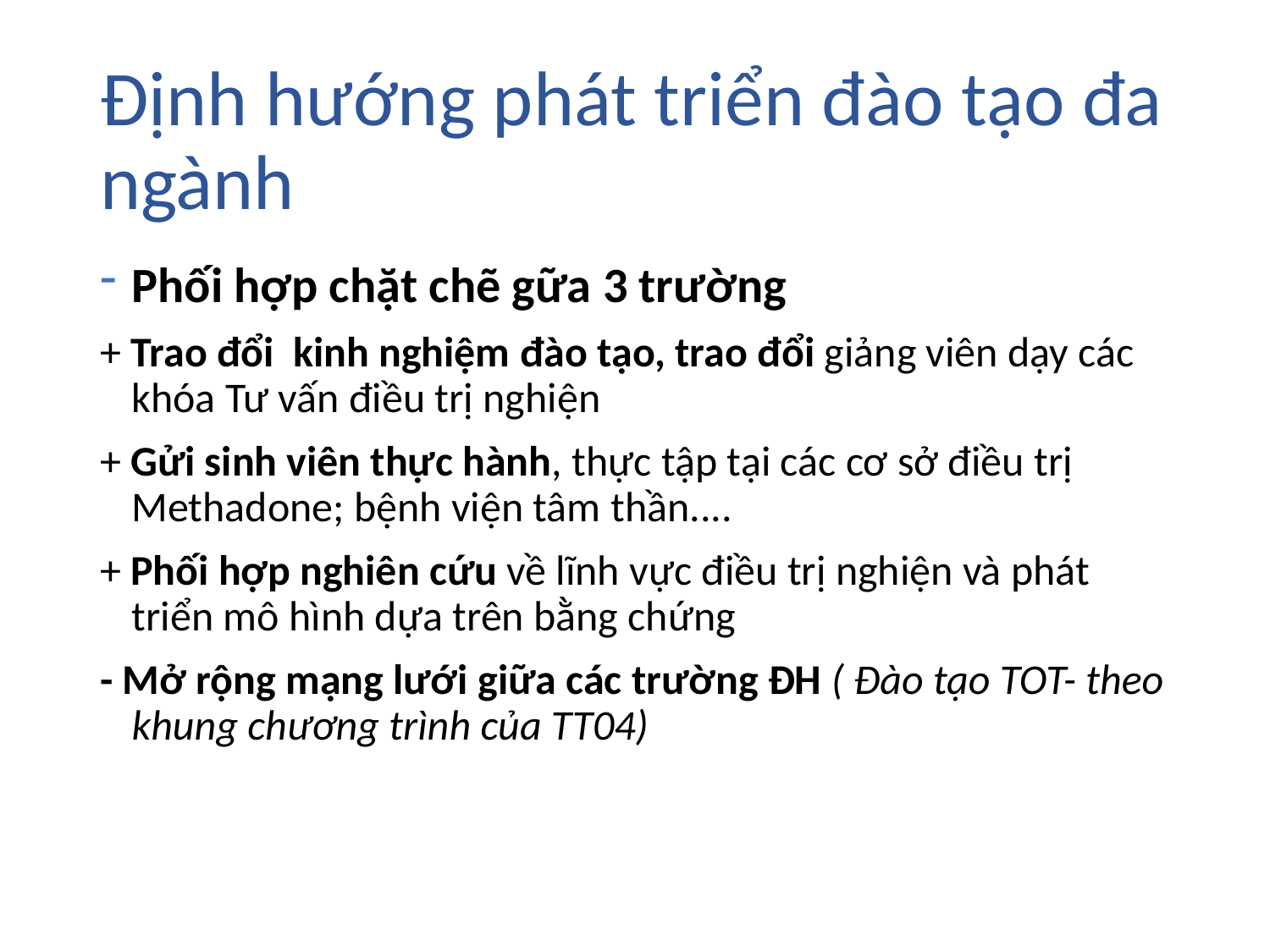

# Định hướng phát triển đào tạo đa ngành
Phối hợp chặt chẽ gữa 3 trường
+ Trao đổi  kinh nghiệm đào tạo, trao đổi giảng viên dạy các khóa Tư vấn điều trị nghiện
+ Gửi sinh viên thực hành, thực tập tại các cơ sở điều trị Methadone; bệnh viện tâm thần....
+ Phối hợp nghiên cứu về lĩnh vực điều trị nghiện và phát triển mô hình dựa trên bằng chứng
- Mở rộng mạng lưới giữa các trường ĐH ( Đào tạo TOT- theo khung chương trình của TT04)